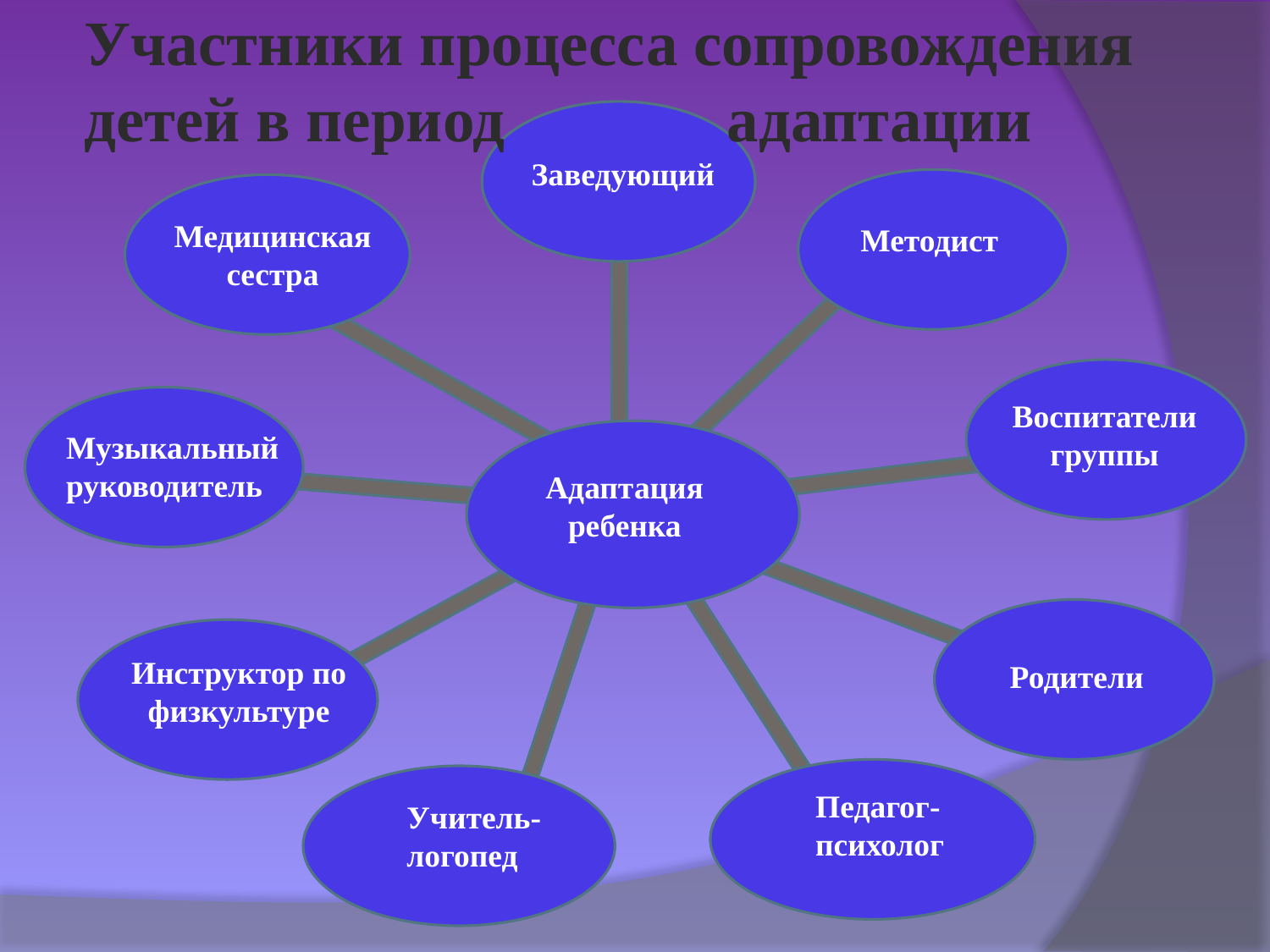

Участники процесса сопровождения детей в период              адаптации

Заведующий

Медицинская сестра
Методист

Воспитатели группы
Музыкальный руководитель

Адаптация ребенка

Инструктор по физкультуре
Родители

Педагог-психолог
Учитель-логопед